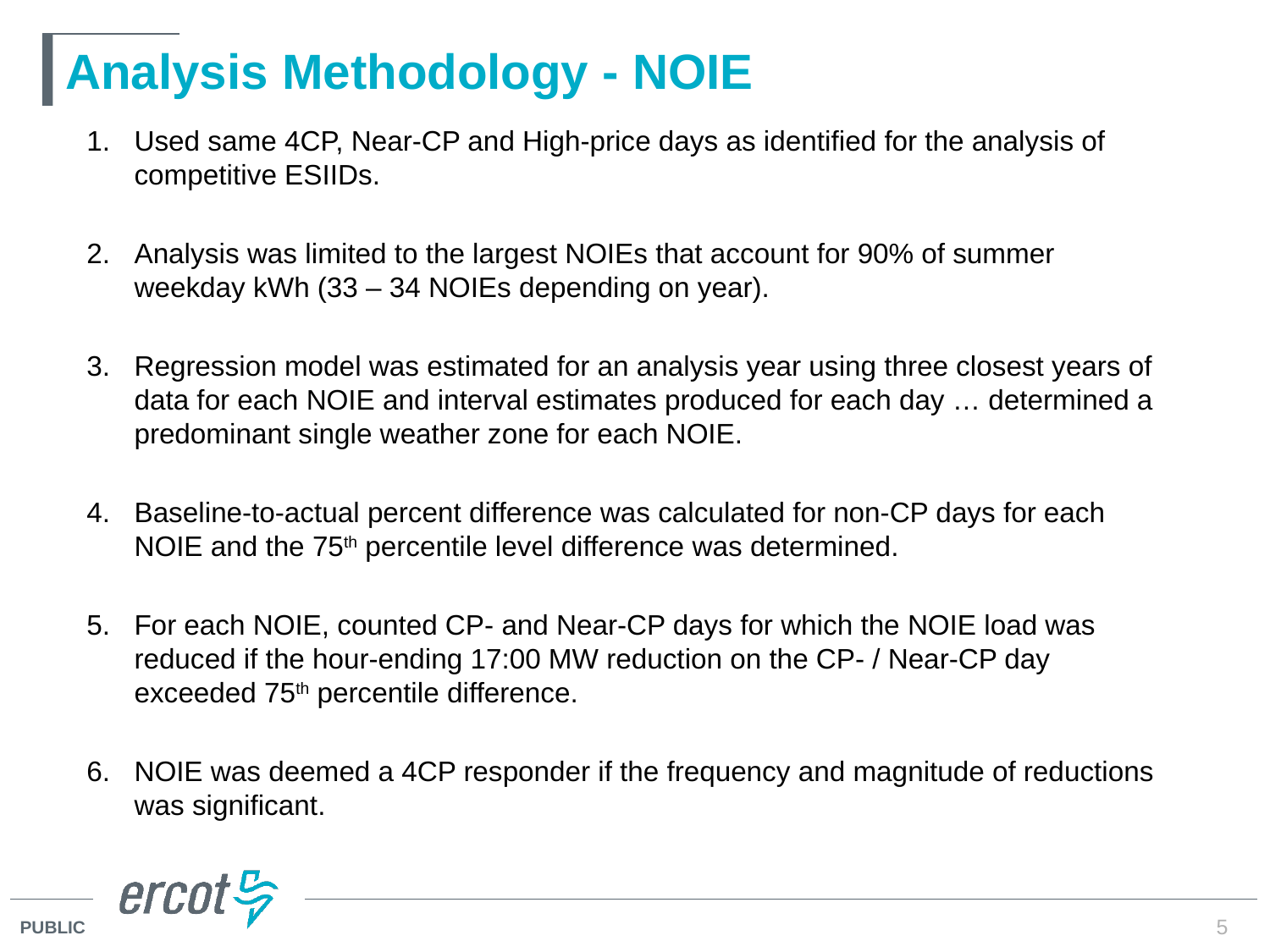

# Analysis Methodology - NOIE
Used same 4CP, Near-CP and High-price days as identified for the analysis of competitive ESIIDs.

Analysis was limited to the largest NOIEs that account for 90% of summer weekday kWh (33 – 34 NOIEs depending on year).

Regression model was estimated for an analysis year using three closest years of data for each NOIE and interval estimates produced for each day … determined a predominant single weather zone for each NOIE.

Baseline-to-actual percent difference was calculated for non-CP days for each NOIE and the 75th percentile level difference was determined.

For each NOIE, counted CP- and Near-CP days for which the NOIE load was reduced if the hour-ending 17:00 MW reduction on the CP- / Near-CP day exceeded 75th percentile difference.

NOIE was deemed a 4CP responder if the frequency and magnitude of reductions was significant.
5